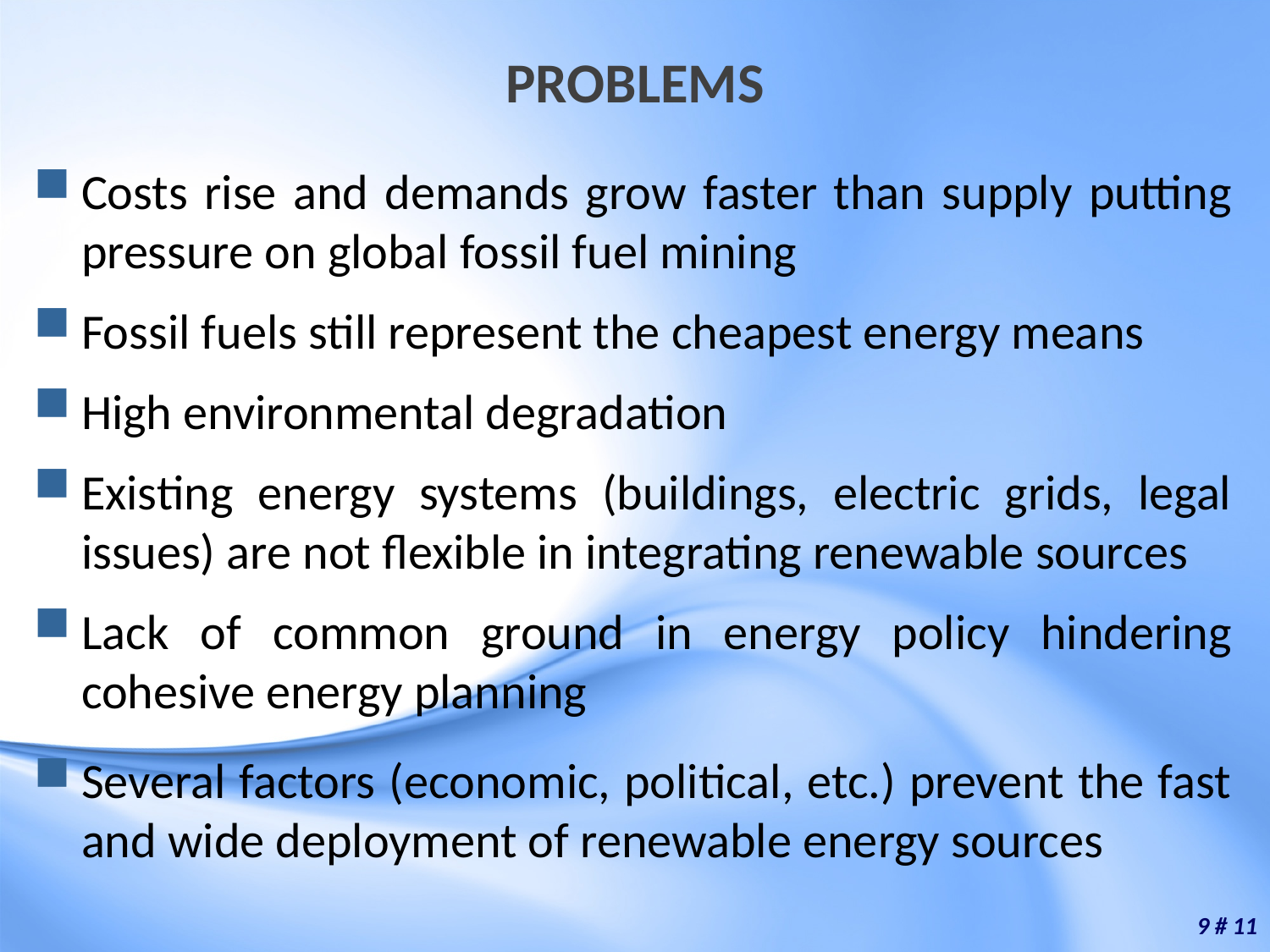

# PROBLEMS
Costs rise and demands grow faster than supply putting pressure on global fossil fuel mining
Fossil fuels still represent the cheapest energy means
High environmental degradation
Existing energy systems (buildings, electric grids, legal issues) are not flexible in integrating renewable sources
Lack of common ground in energy policy hindering cohesive energy planning
Several factors (economic, political, etc.) prevent the fast and wide deployment of renewable energy sources
9 # 11